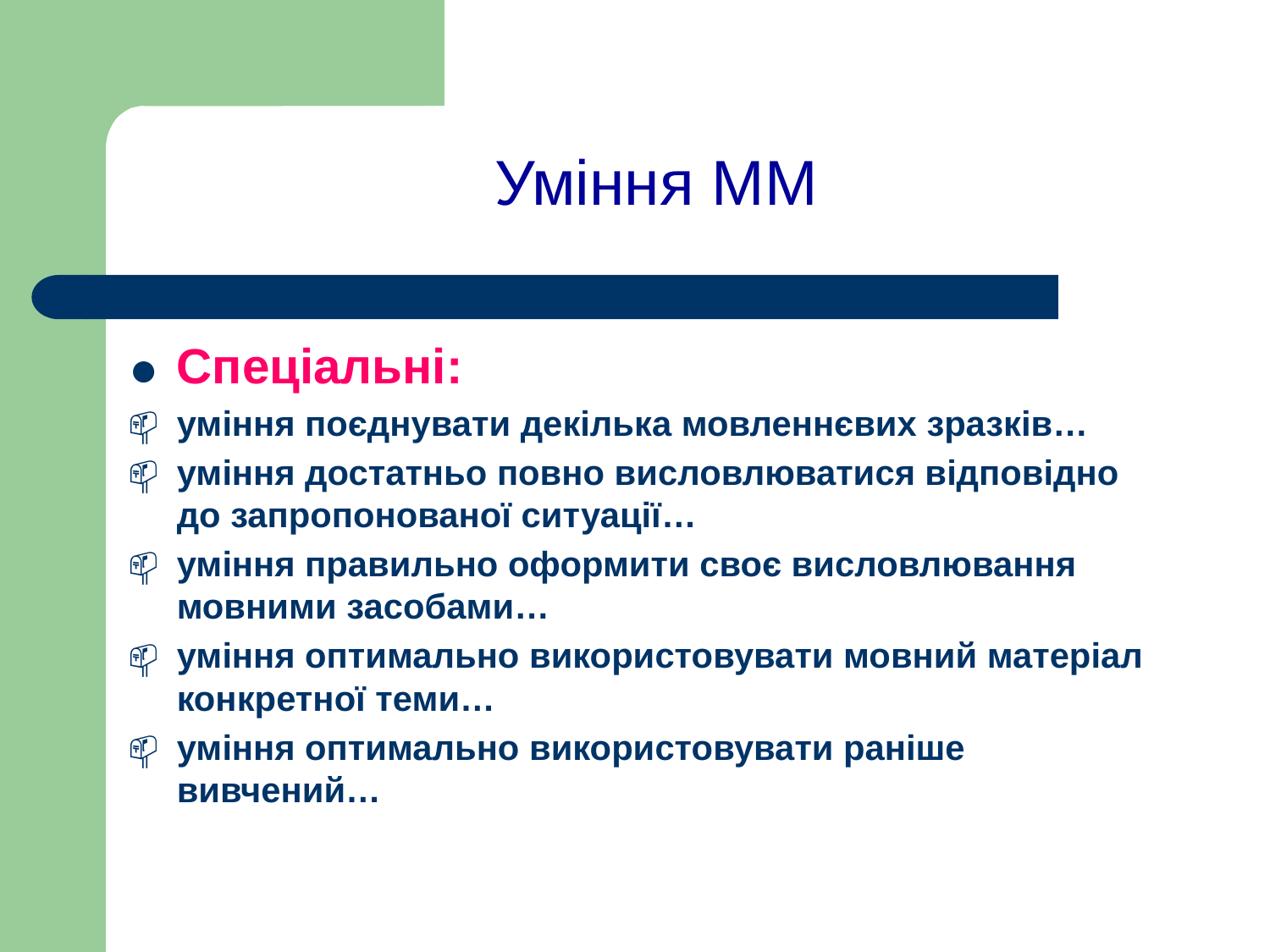

Уміння ММ
Спеціальні:
уміння поєднувати декілька мовленнєвих зразків…
уміння достатньо повно висловлюватися відповідно до запропонованої ситуації…
уміння правильно оформити своє висловлювання мовними засобами…
уміння оптимально використовувати мовний матеріал конкретної теми…
уміння оптимально використовувати раніше вивчений…